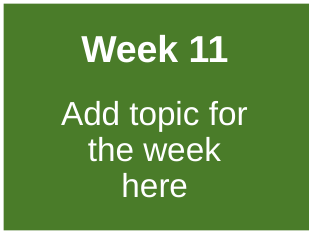

Week 11
Add topic for the week
here